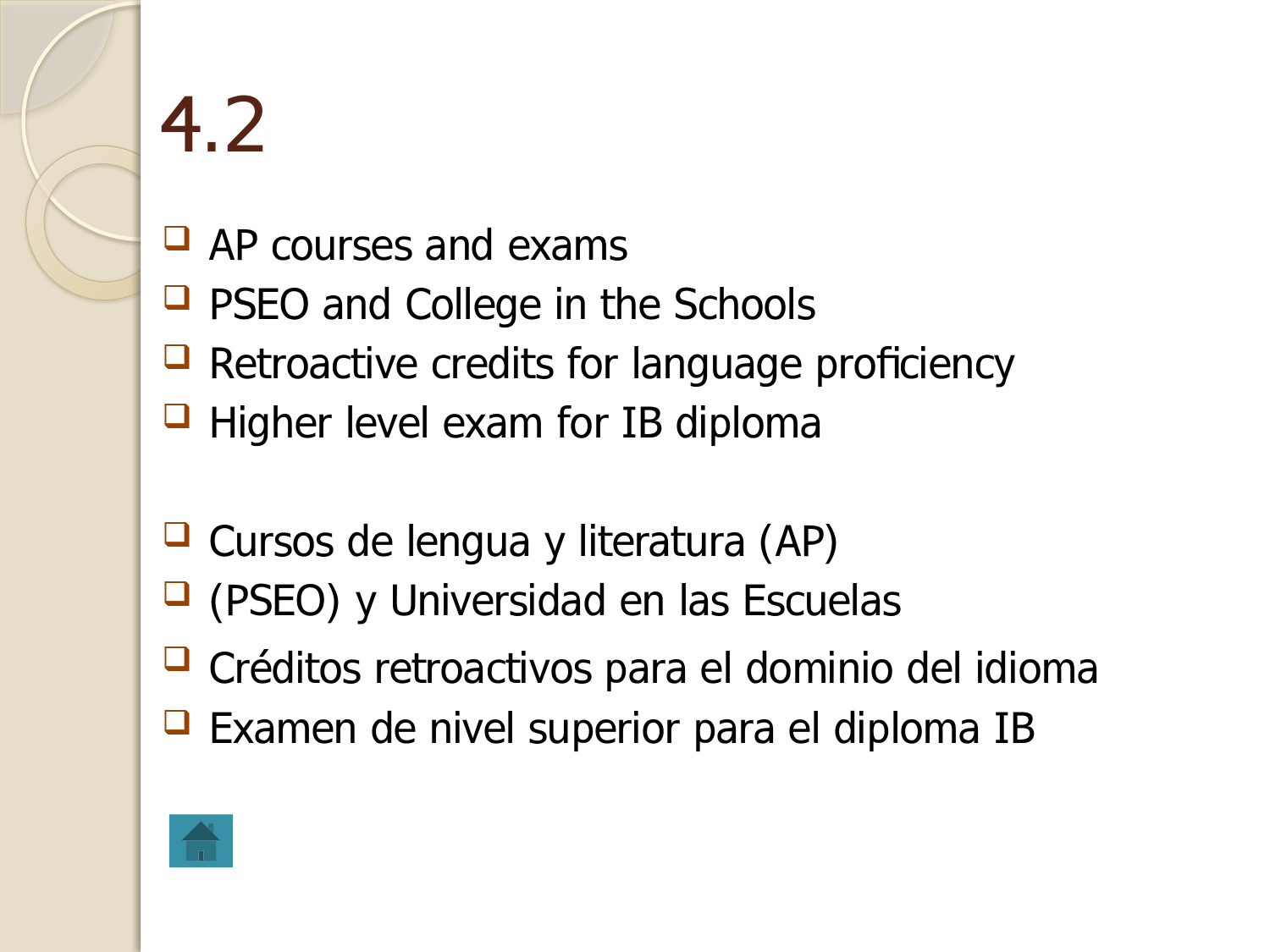

# 4.2
AP courses and exams
PSEO and College in the Schools
Retroactive credits for language proficiency
Higher level exam for IB diploma

Cursos de lengua y literatura (AP)
(PSEO) y Universidad en las Escuelas
Créditos retroactivos para el dominio del idioma
Examen de nivel superior para el diploma IB